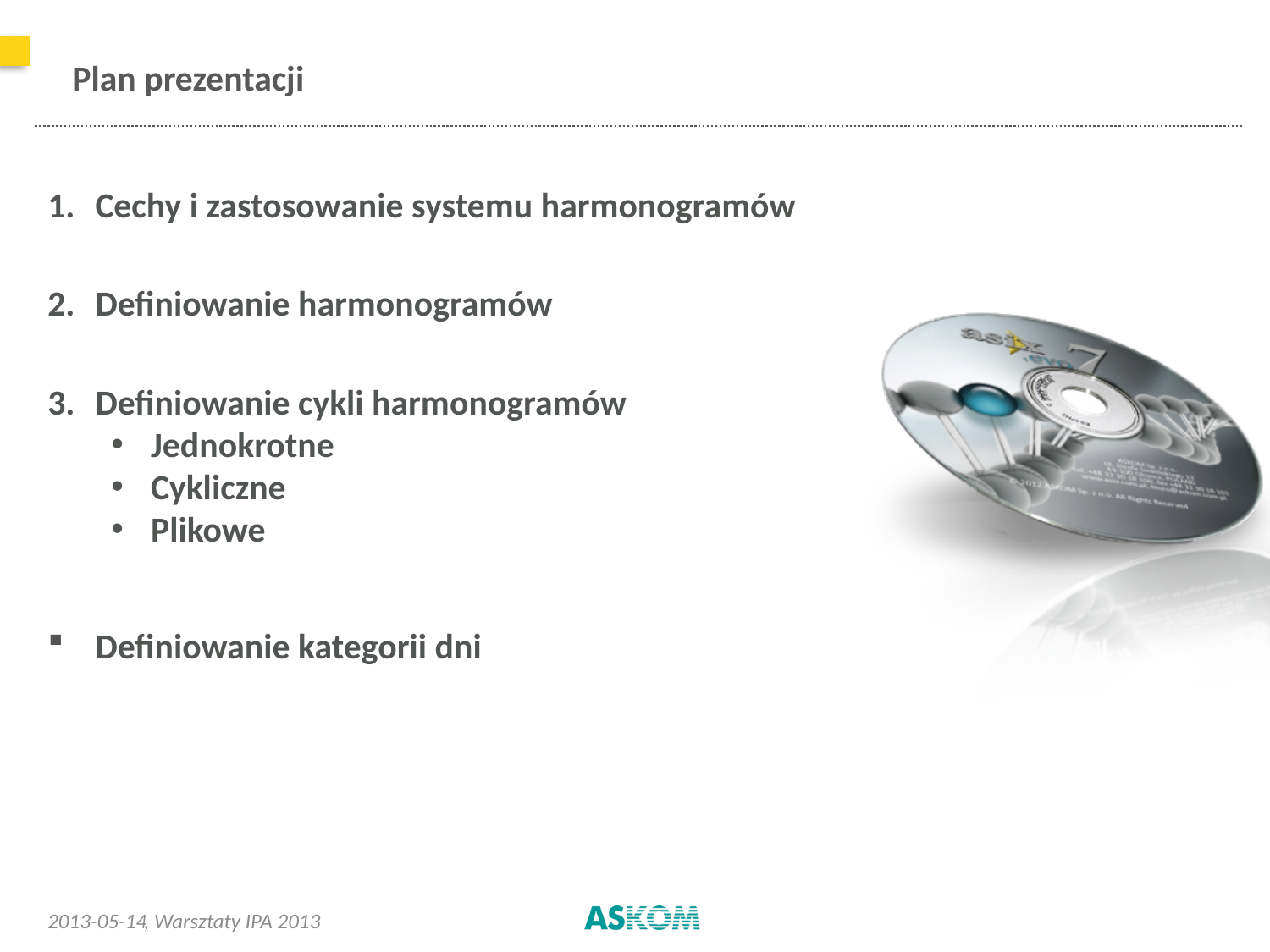

# Plan prezentacji
Cechy i zastosowanie systemu harmonogramów

Definiowanie harmonogramów

Definiowanie cykli harmonogramów
Jednokrotne
Cykliczne
Plikowe

Definiowanie kategorii dni

2013-05-14
, Warsztaty IPA 2013